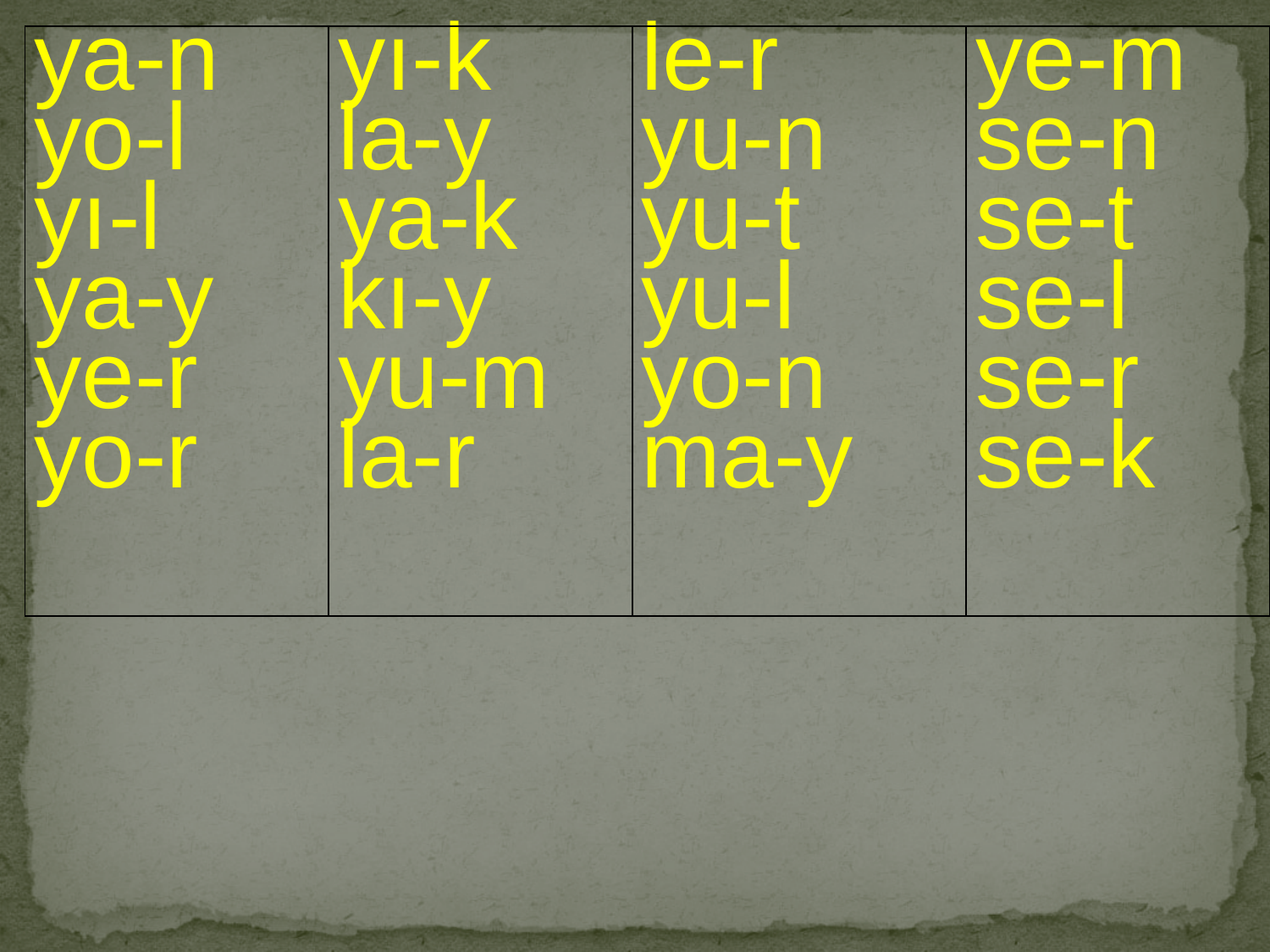

| ya-n yo-l yı-l ya-y ye-r yo-r | yı-k la-y ya-k kı-y yu-m la-r | le-r yu-n yu-t yu-l yo-n ma-y | ye-m se-n se-t se-l se-r se-k |
| --- | --- | --- | --- |